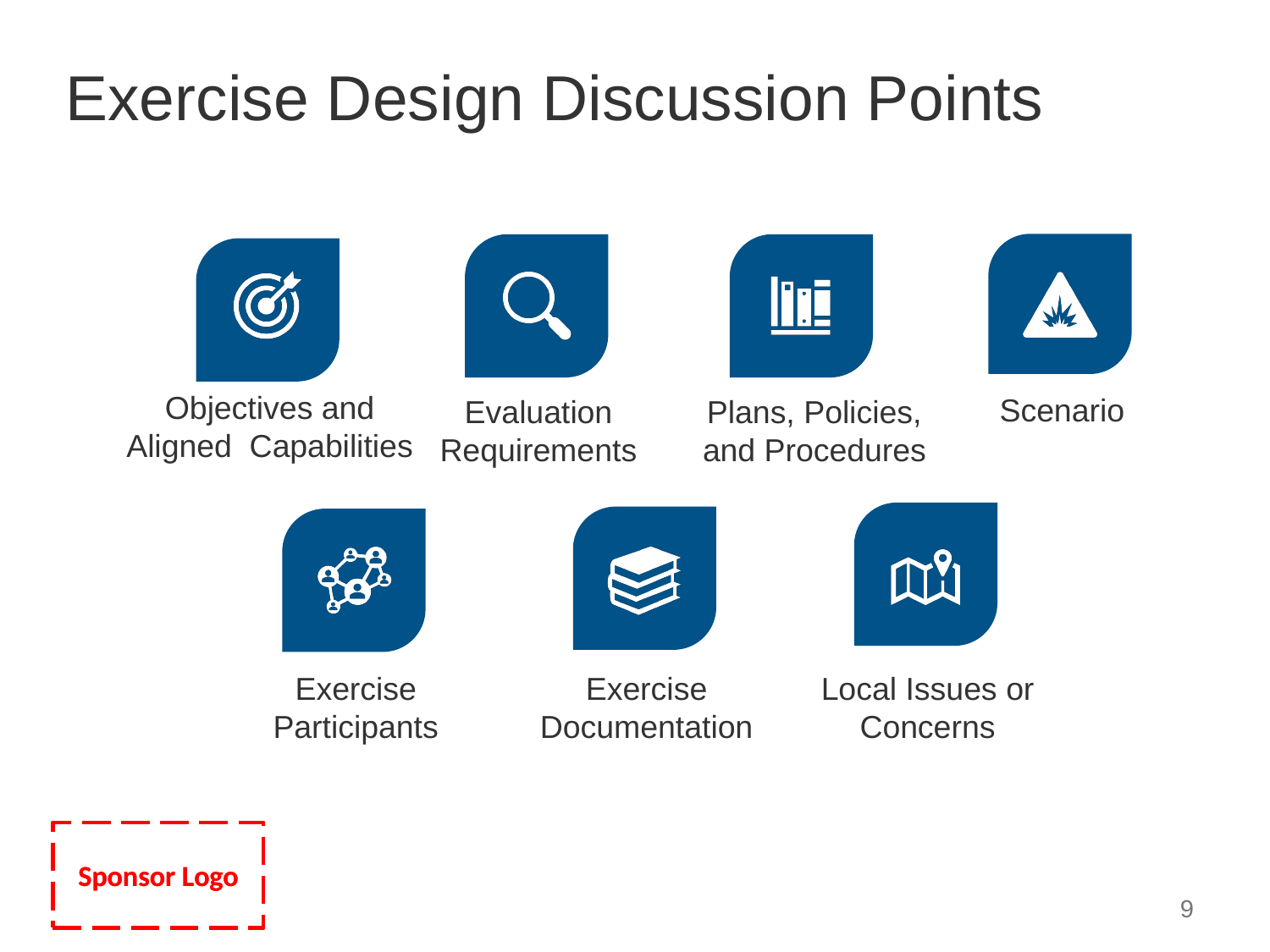

# Exercise Design Discussion Points
Objectives and Aligned  Capabilities
Evaluation Requirements
Plans, Policies, and Procedures
Scenario
Exercise Participants
Exercise Documentation
Local Issues or Concerns

Sponsor Logo
9